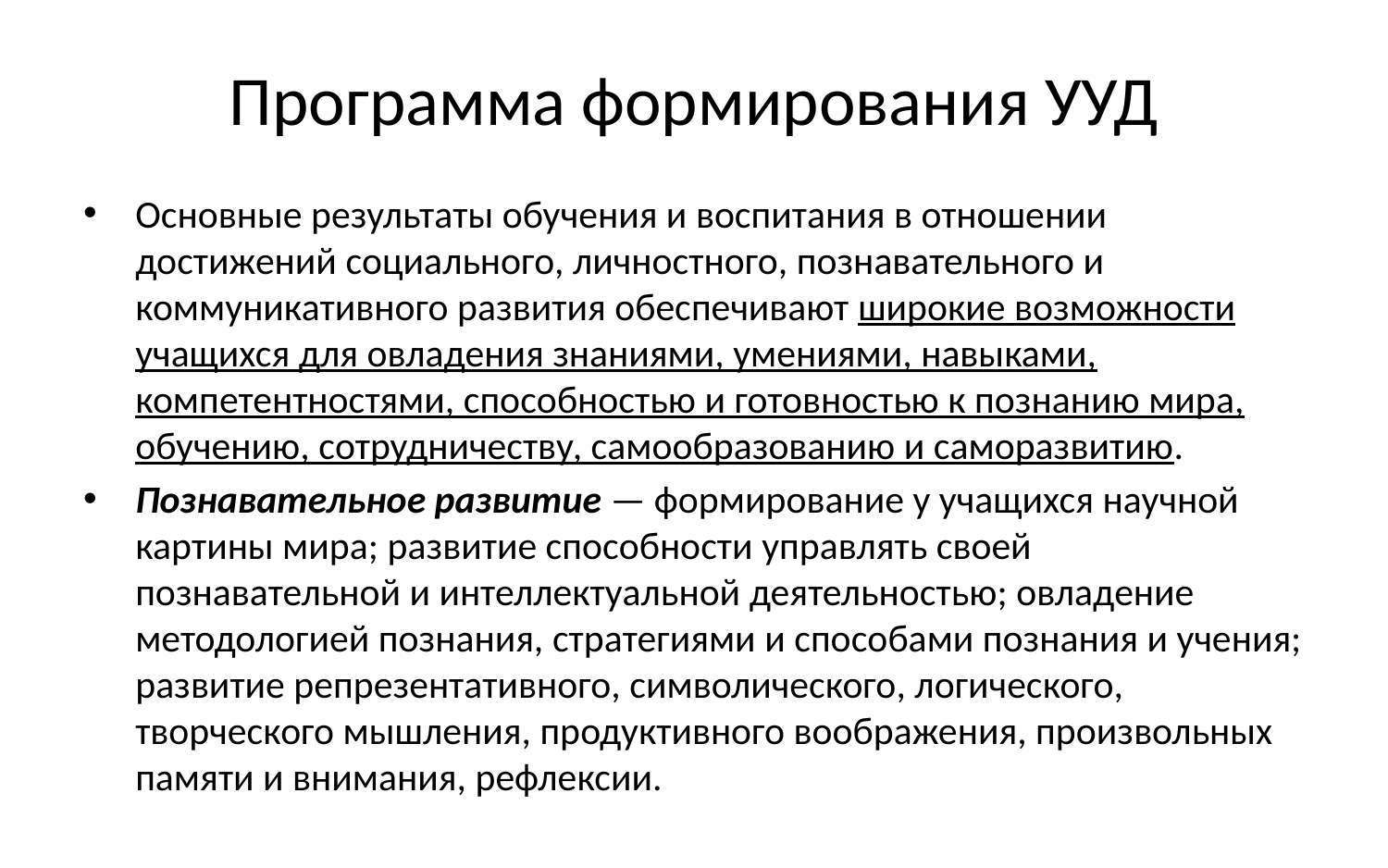

# Программа формирования УУД
Основные результаты обучения и воспитания в отношении достижений социального, личностного, познавательного и коммуникативного развития обеспечивают широкие возможности учащихся для овладения знаниями, умениями, навыками, компетентностями, способностью и готовностью к познанию мира, обучению, сотрудничеству, самообразованию и саморазвитию.
Познавательное развитие — формирование у учащихся научной картины мира; развитие способности управлять своей познавательной и интеллектуальной деятельностью; овладение методологией познания, стратегиями и способами познания и учения; развитие репрезентативного, символического, логического, творческого мышления, продуктивного воображения, произвольных памяти и внимания, рефлексии.